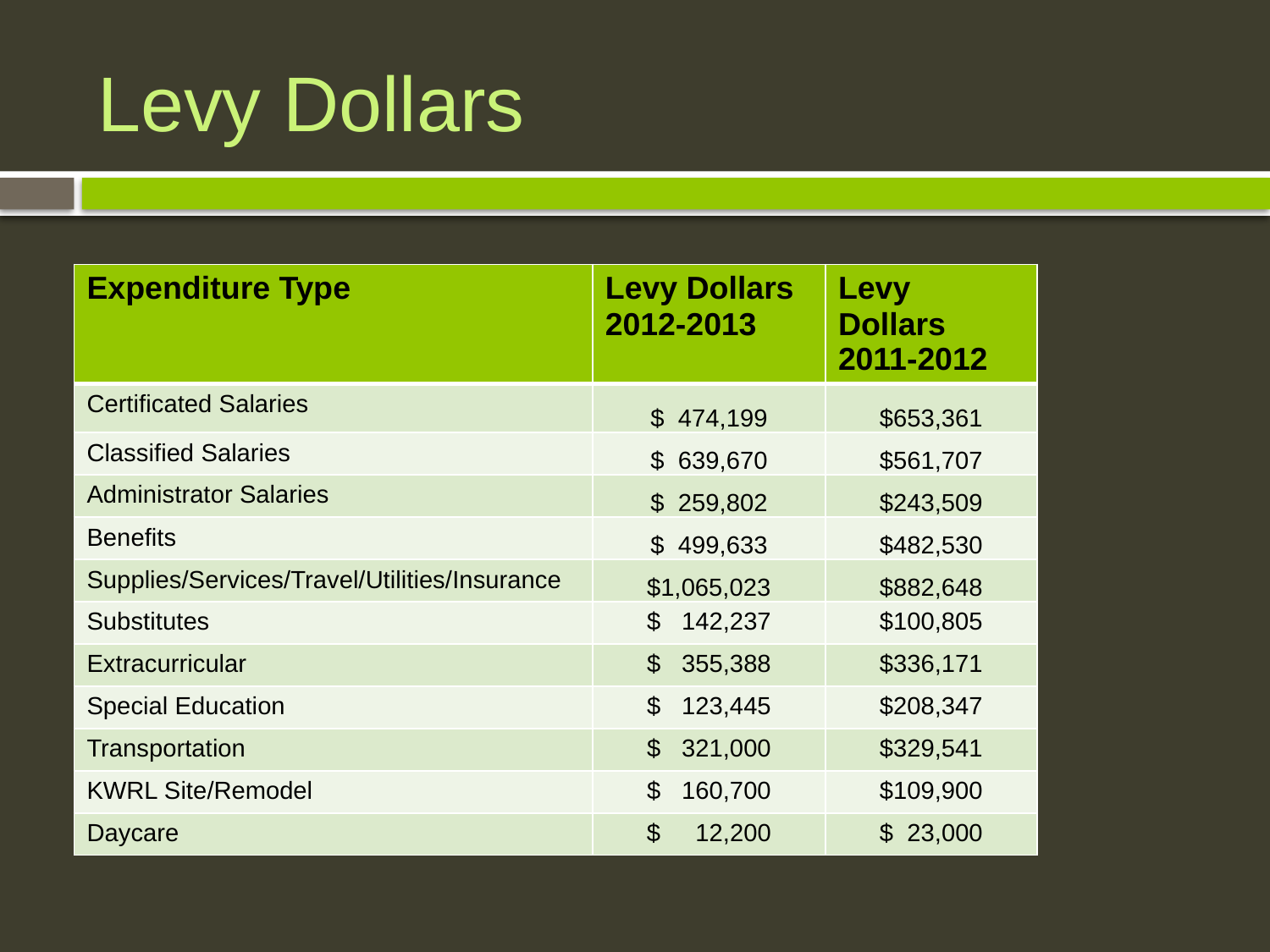

# Levy Dollars
| Expenditure Type | Levy Dollars 2012-2013 | Levy Dollars 2011-2012 |
| --- | --- | --- |
| Certificated Salaries | $ 474,199 | $653,361 |
| Classified Salaries | $ 639,670 | $561,707 |
| Administrator Salaries | $ 259,802 | $243,509 |
| Benefits | $ 499,633 | $482,530 |
| Supplies/Services/Travel/Utilities/Insurance | $1,065,023 | $882,648 |
| Substitutes | $ 142,237 | $100,805 |
| Extracurricular | $ 355,388 | $336,171 |
| Special Education | $ 123,445 | $208,347 |
| Transportation | $ 321,000 | $329,541 |
| KWRL Site/Remodel | $ 160,700 | $109,900 |
| Daycare | $ 12,200 | $ 23,000 |